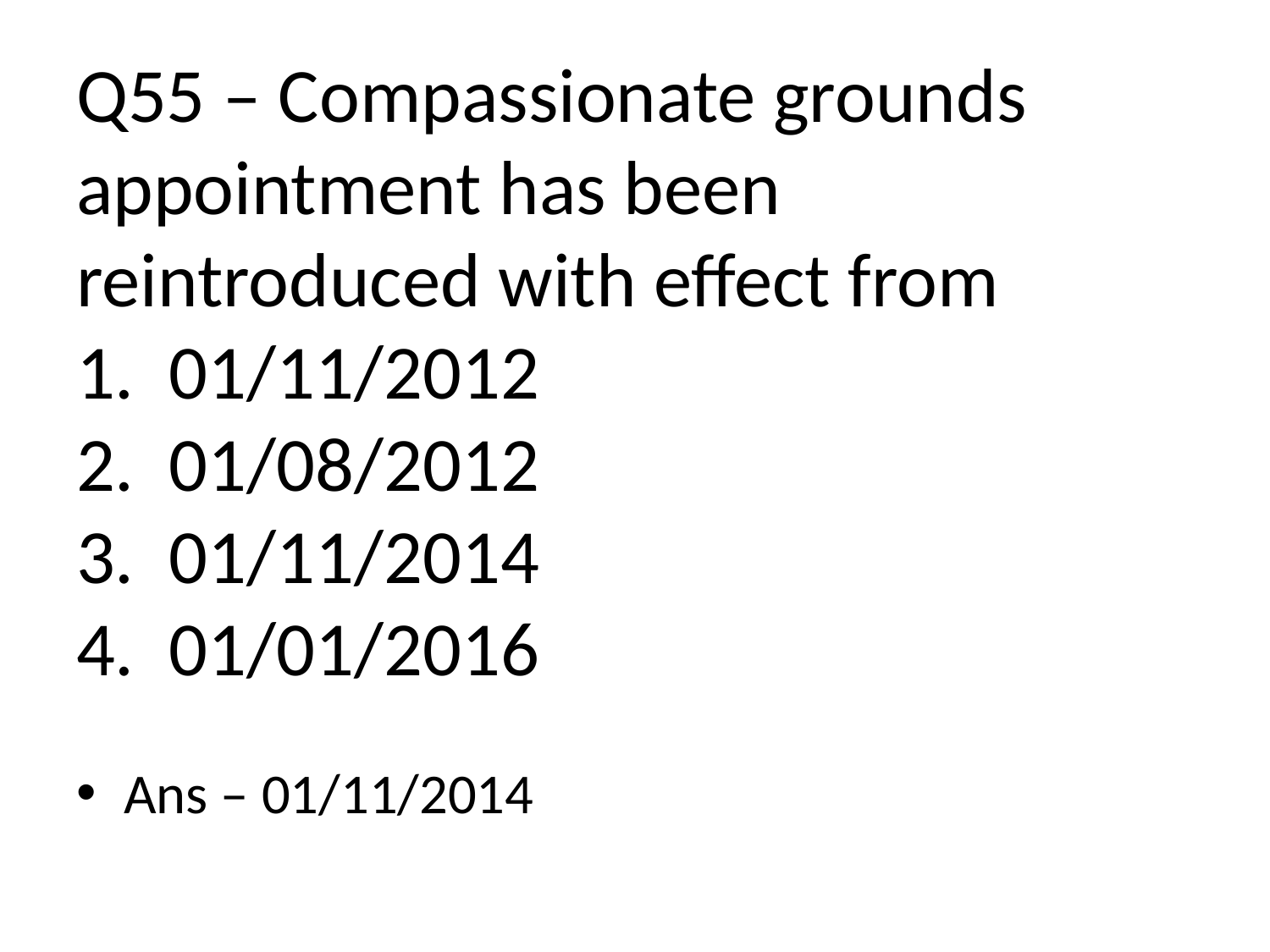

# Q55 – Compassionate grounds appointment has been reintroduced with effect from 1.  01/11/2012 2.  01/08/2012 3.  01/11/2014 4.  01/01/2016
Ans – 01/11/2014